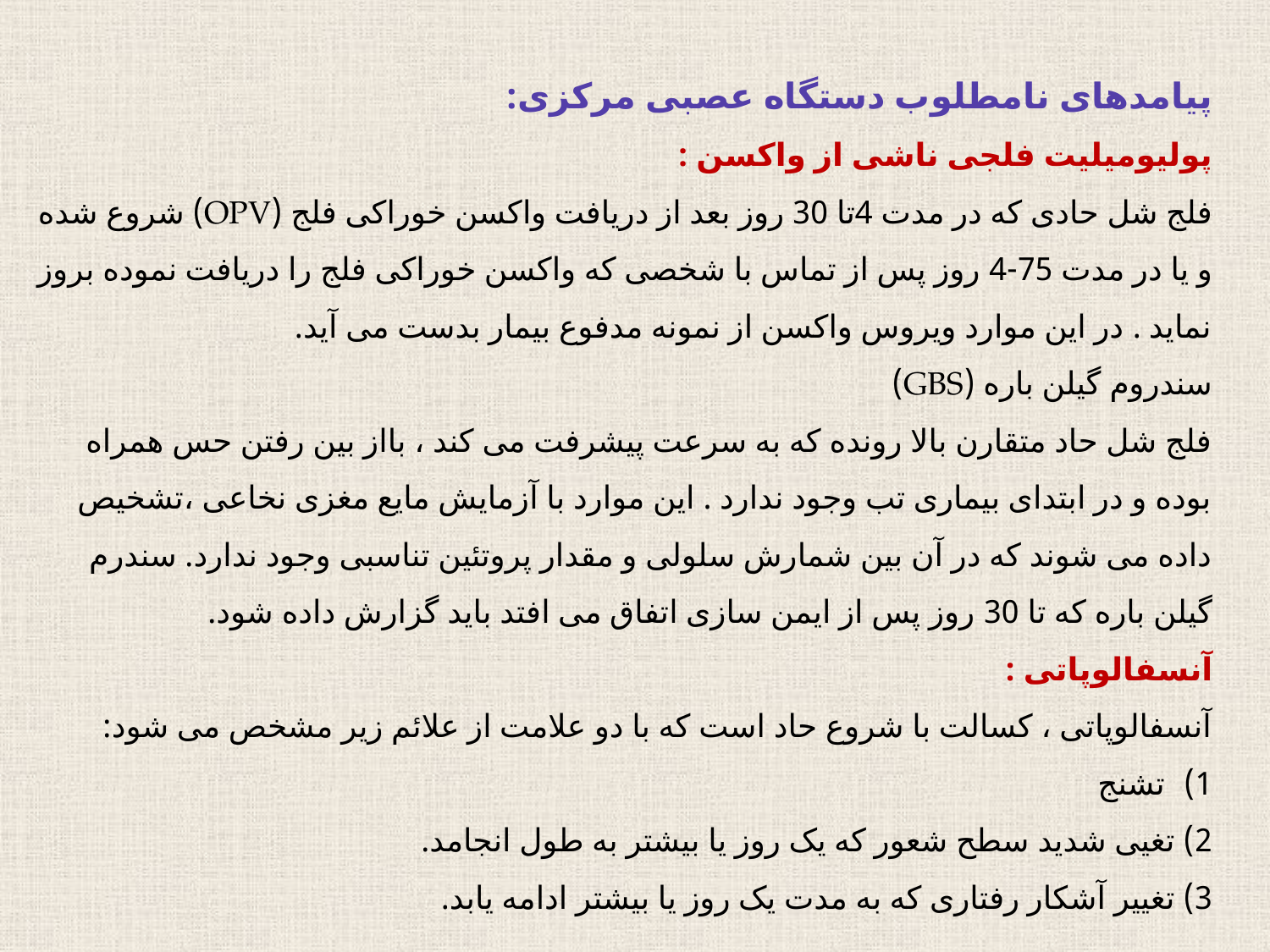

پیامدهای نامطلوب دستگاه عصبی مرکزی:
پولیومیلیت فلجی ناشی از واکسن :
فلج شل حادی که در مدت 4تا 30 روز بعد از دریافت واکسن خوراکی فلج (OPV) شروع شده و یا در مدت 75-4 روز پس از تماس با شخصی که واکسن خوراکی فلج را دریافت نموده بروز نماید . در این موارد ویروس واکسن از نمونه مدفوع بیمار بدست می آید.
سندروم گیلن باره (GBS)
فلج شل حاد متقارن بالا رونده که به سرعت پیشرفت می کند ، بااز بین رفتن حس همراه بوده و در ابتدای بیماری تب وجود ندارد . این موارد با آزمایش مایع مغزی نخاعی ،تشخیص داده می شوند که در آن بین شمارش سلولی و مقدار پروتئین تناسبی وجود ندارد. سندرم گیلن باره که تا 30 روز پس از ایمن سازی اتفاق می افتد باید گزارش داده شود.
آنسفالوپاتی :
آنسفالوپاتی ، کسالت با شروع حاد است که با دو علامت از علائم زیر مشخص می شود:
تشنج
2) تغیی شدید سطح شعور که یک روز یا بیشتر به طول انجامد.
3) تغییر آشکار رفتاری که به مدت یک روز یا بیشتر ادامه یابد.